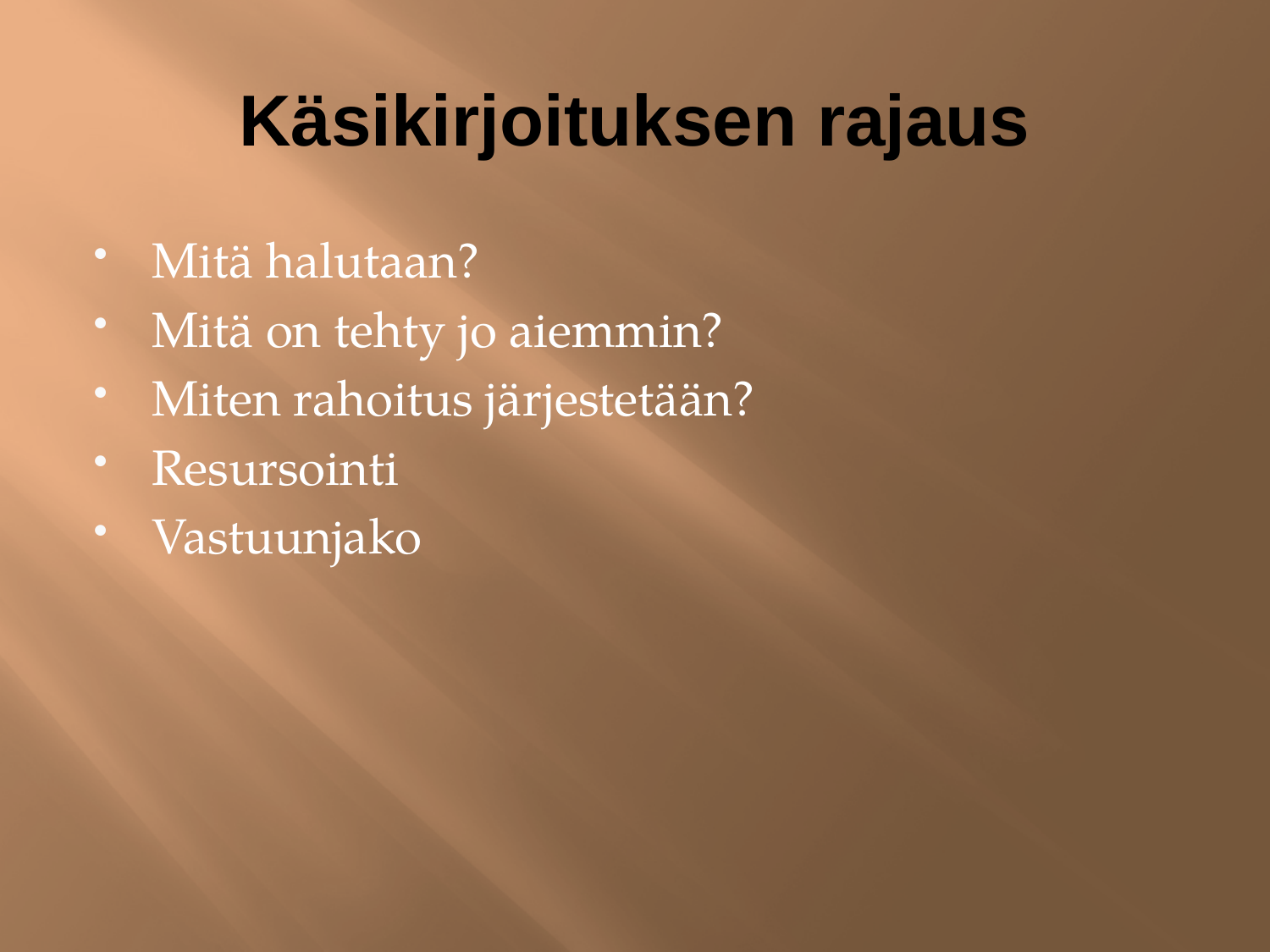

# Käsikirjoituksen rajaus
Mitä halutaan?
Mitä on tehty jo aiemmin?
Miten rahoitus järjestetään?
Resursointi
Vastuunjako